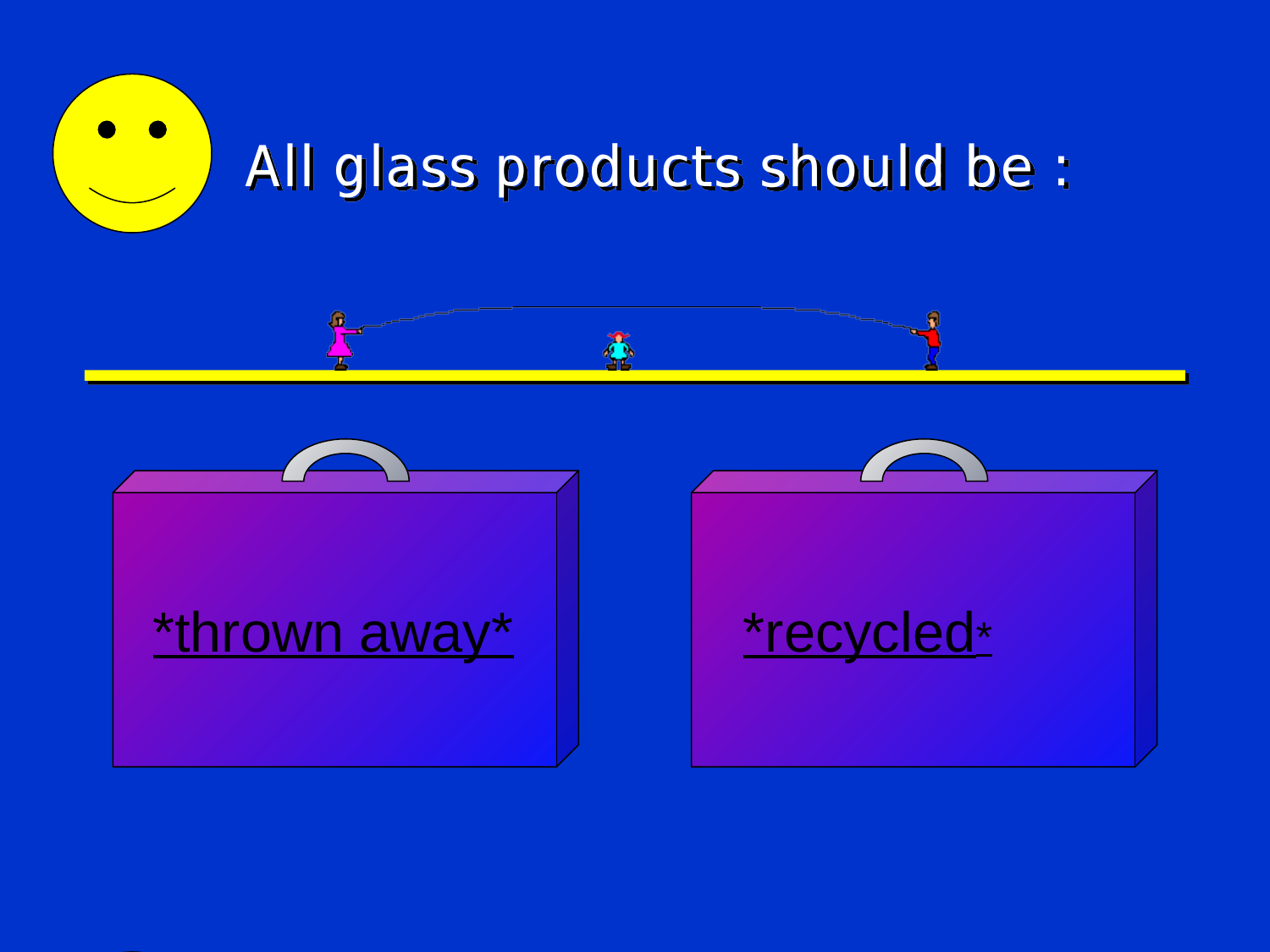

# All glass products should be :
*thrown away*
*recycled*